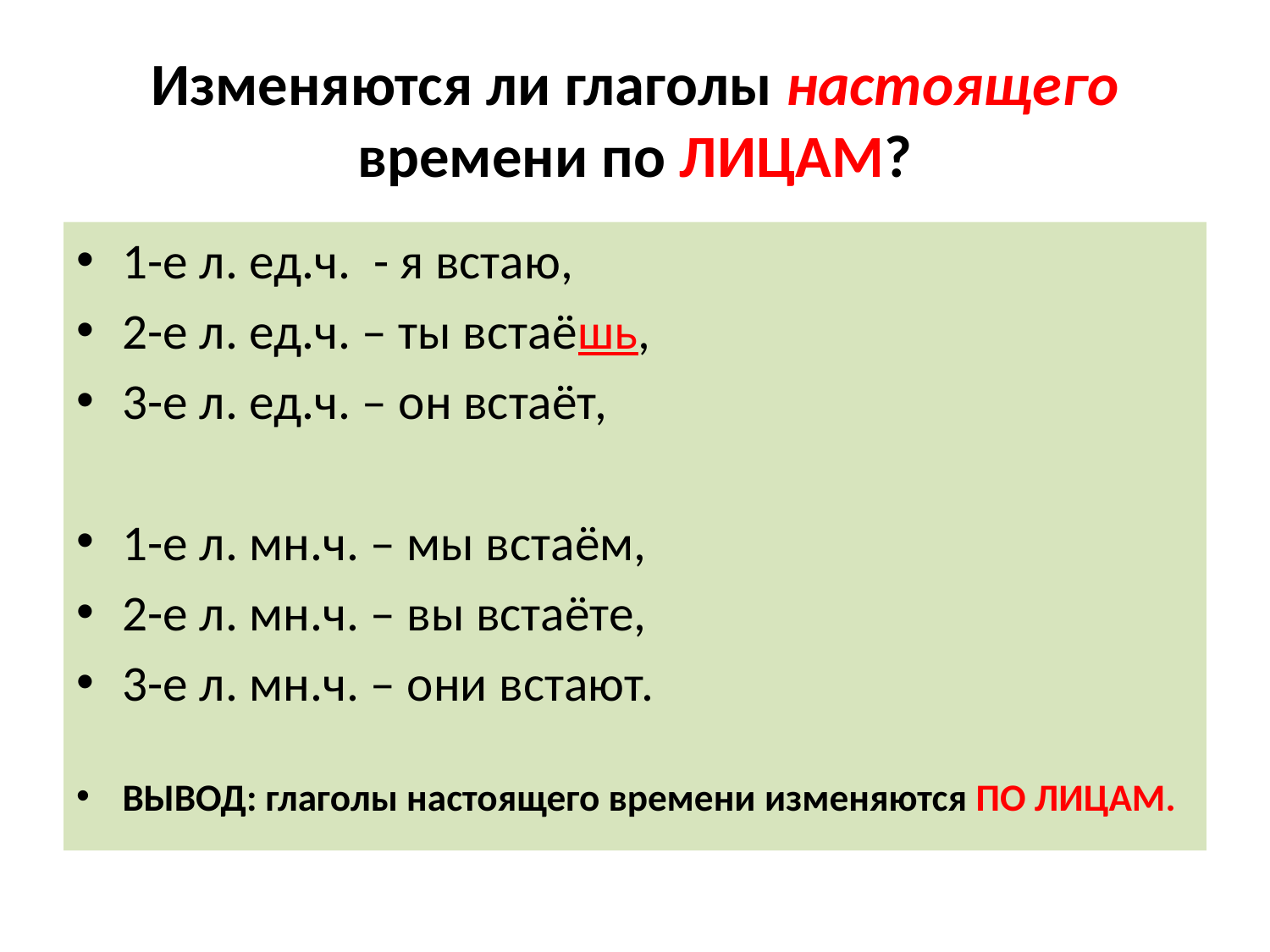

# Изменяются ли глаголы настоящего времени по ЛИЦАМ?
1-е л. ед.ч.  - я встаю,
2-е л. ед.ч. – ты встаёшь,
3-е л. ед.ч. – он встаёт,

1-е л. мн.ч. – мы встаём,
2-е л. мн.ч. – вы встаёте,
3-е л. мн.ч. – они встают.

ВЫВОД: глаголы настоящего времени изменяются ПО ЛИЦАМ.